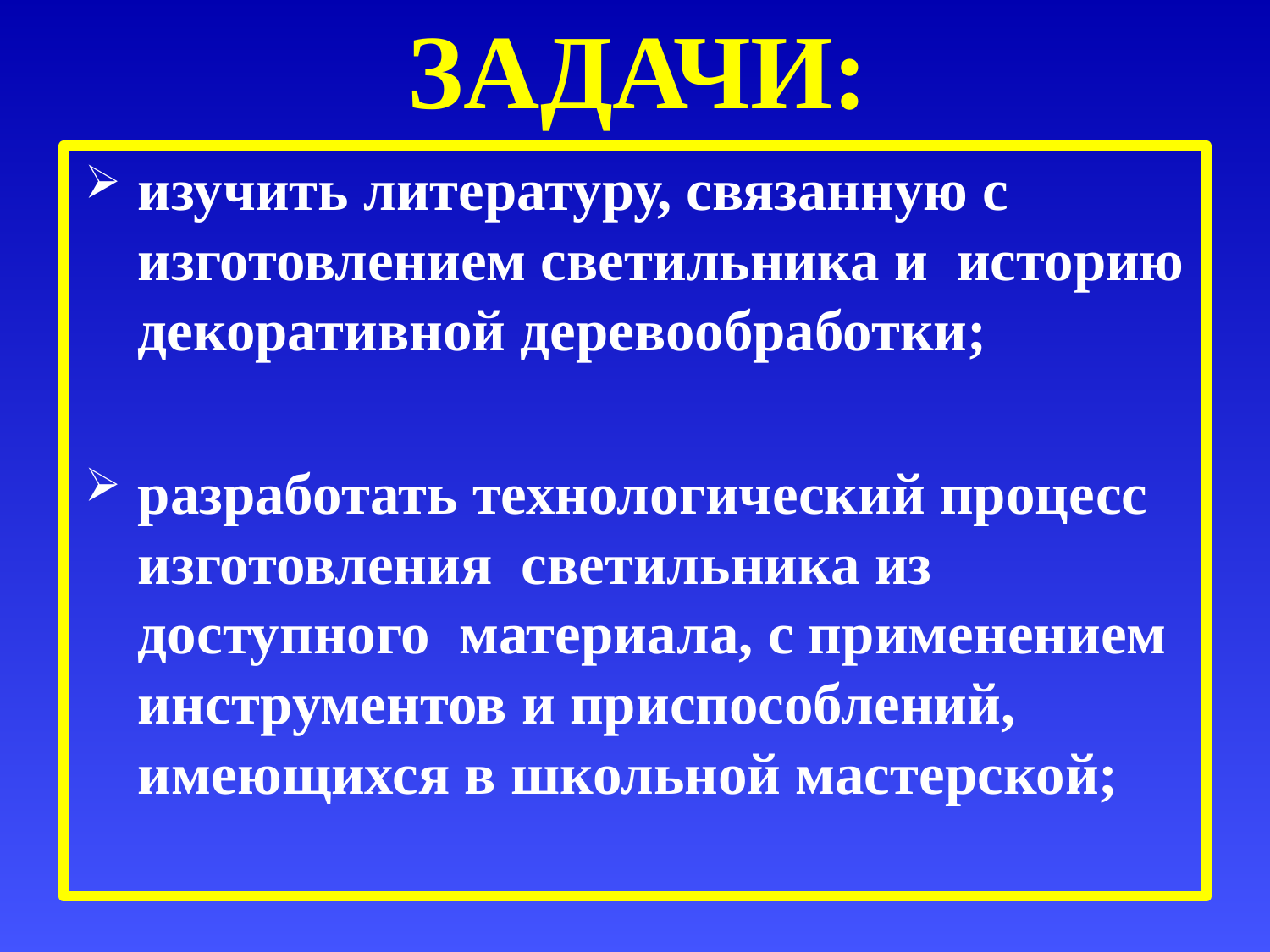

# Задачи:
изучить литературу, связанную с изготовлением светильника и  историю декоративной деревообработки;

разработать технологический процесс изготовления  светильника из доступного  материала, с применением инструментов и приспособлений, имеющихся в школьной мастерской;